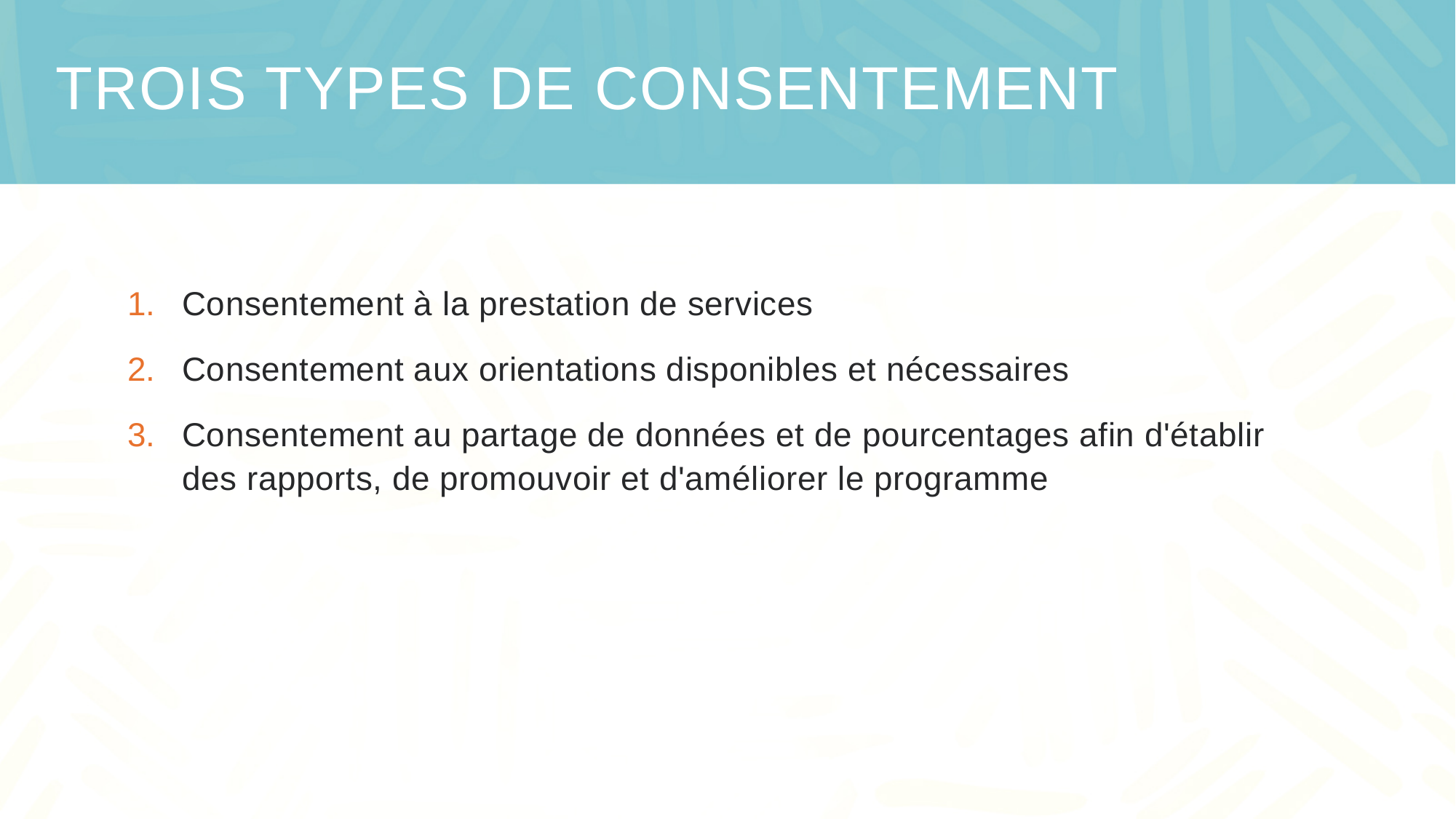

# Trois types de consentement
Consentement à la prestation de services
Consentement aux orientations disponibles et nécessaires
Consentement au partage de données et de pourcentages afin d'établir des rapports, de promouvoir et d'améliorer le programme